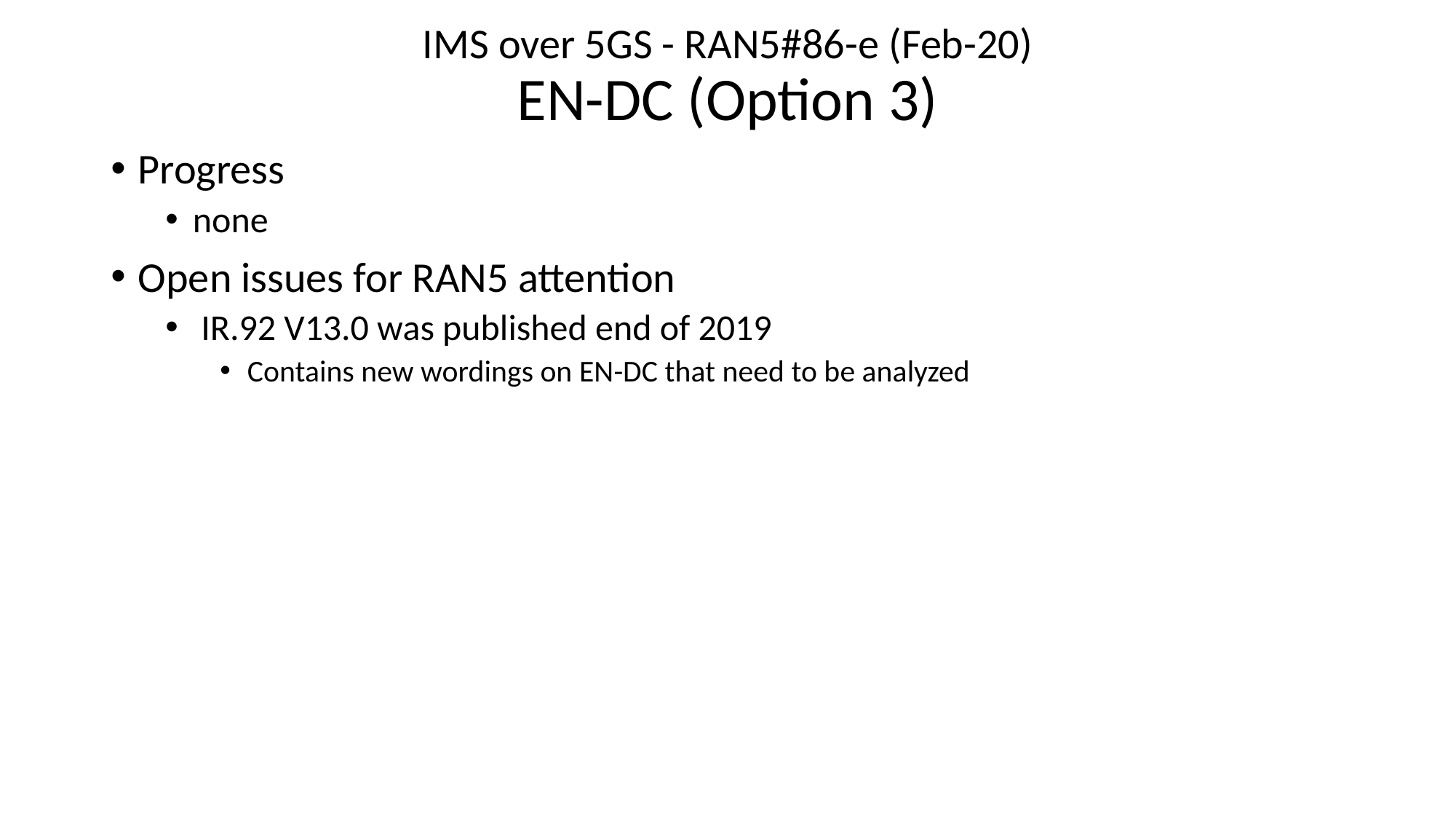

# IMS over 5GS - RAN5#86-e (Feb-20) EN-DC (Option 3)
Progress
none
Open issues for RAN5 attention
 IR.92 V13.0 was published end of 2019
Contains new wordings on EN-DC that need to be analyzed